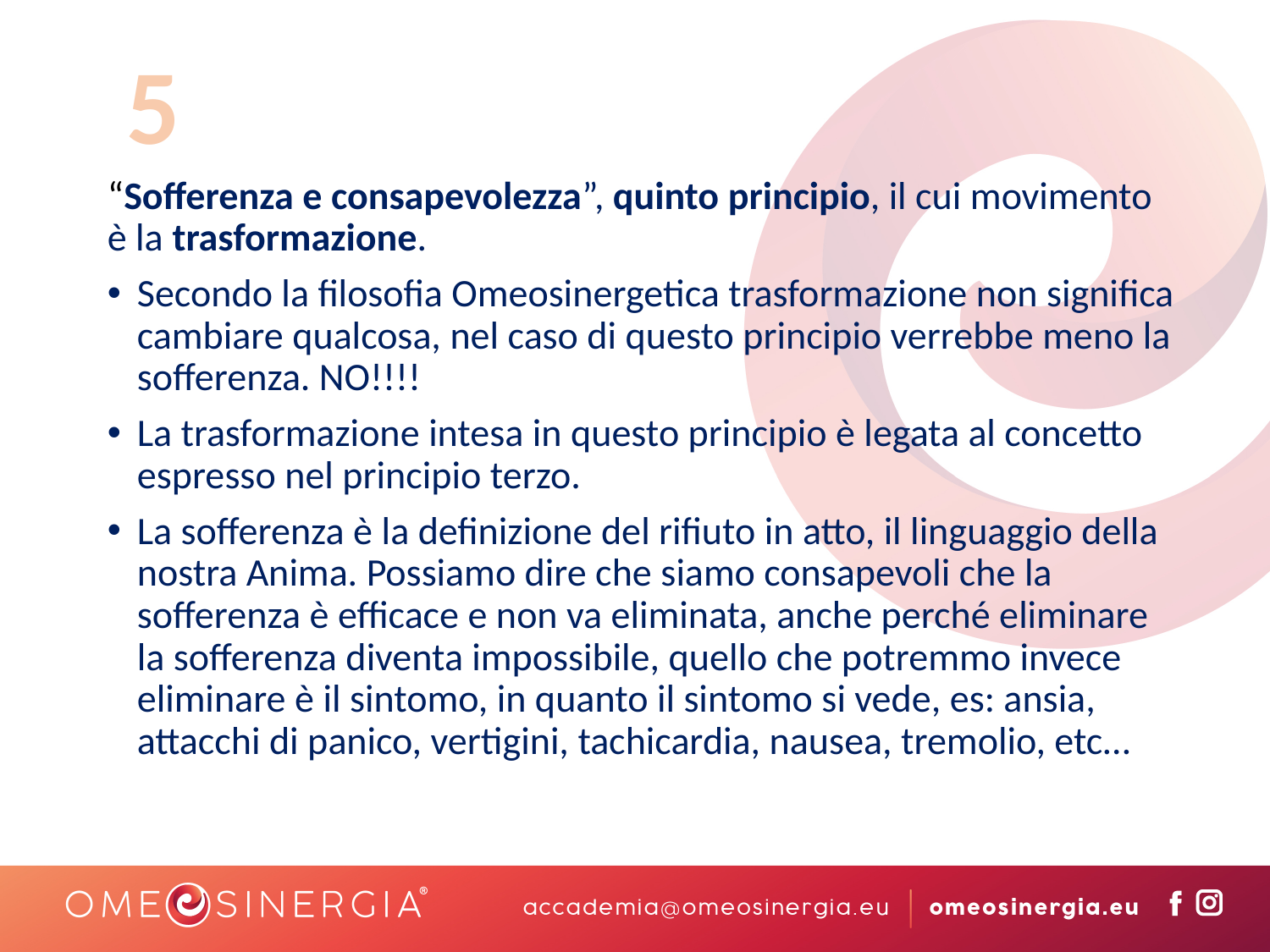

5
“Sofferenza e consapevolezza”, quinto principio, il cui movimento è la trasformazione.
Secondo la filosofia Omeosinergetica trasformazione non significa cambiare qualcosa, nel caso di questo principio verrebbe meno la sofferenza. NO!!!!
La trasformazione intesa in questo principio è legata al concetto espresso nel principio terzo.
La sofferenza è la definizione del rifiuto in atto, il linguaggio della nostra Anima. Possiamo dire che siamo consapevoli che la sofferenza è efficace e non va eliminata, anche perché eliminare la sofferenza diventa impossibile, quello che potremmo invece eliminare è il sintomo, in quanto il sintomo si vede, es: ansia, attacchi di panico, vertigini, tachicardia, nausea, tremolio, etc…